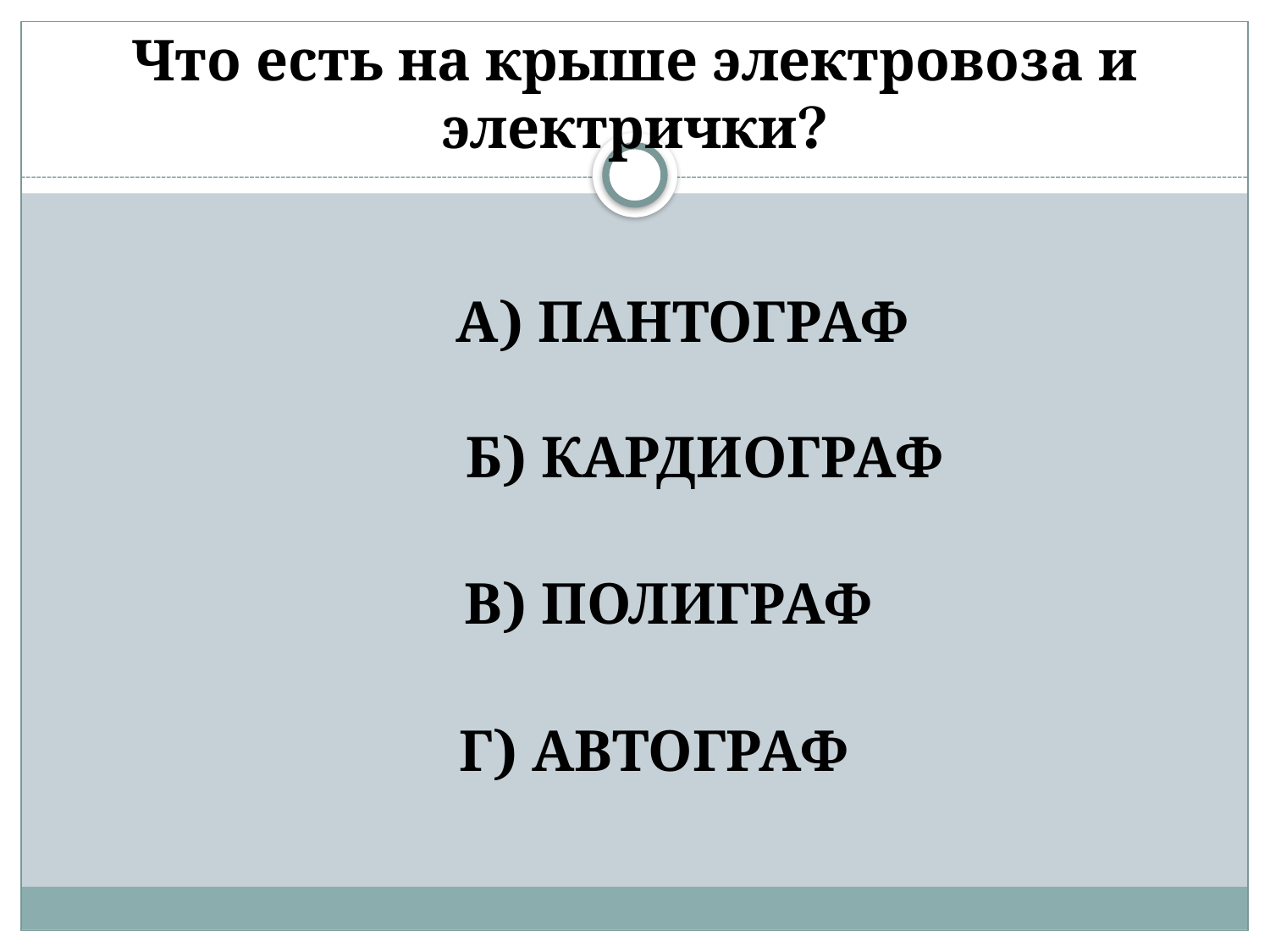

# Что есть на крыше электровоза и электрички?
        А) ПАНТОГРАФ
          Б) КАРДИОГРАФ
     В) ПОЛИГРАФ
   Г) АВТОГРАФ